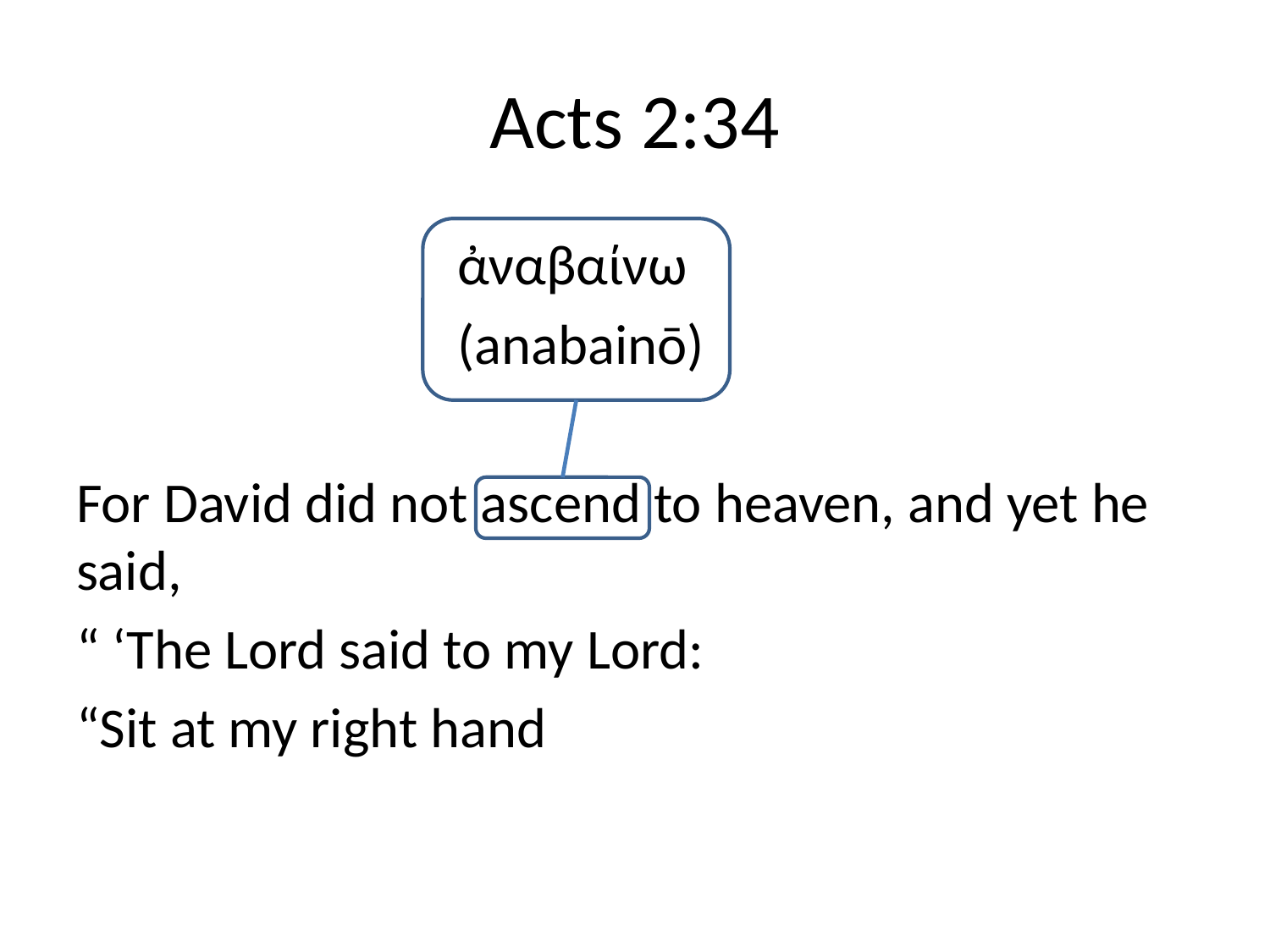

# Acts 2:34

			ἀναβαίνω
			(anabainō)

For David did not ascend to heaven, and yet he said,
“ ‘The Lord said to my Lord:
“Sit at my right hand